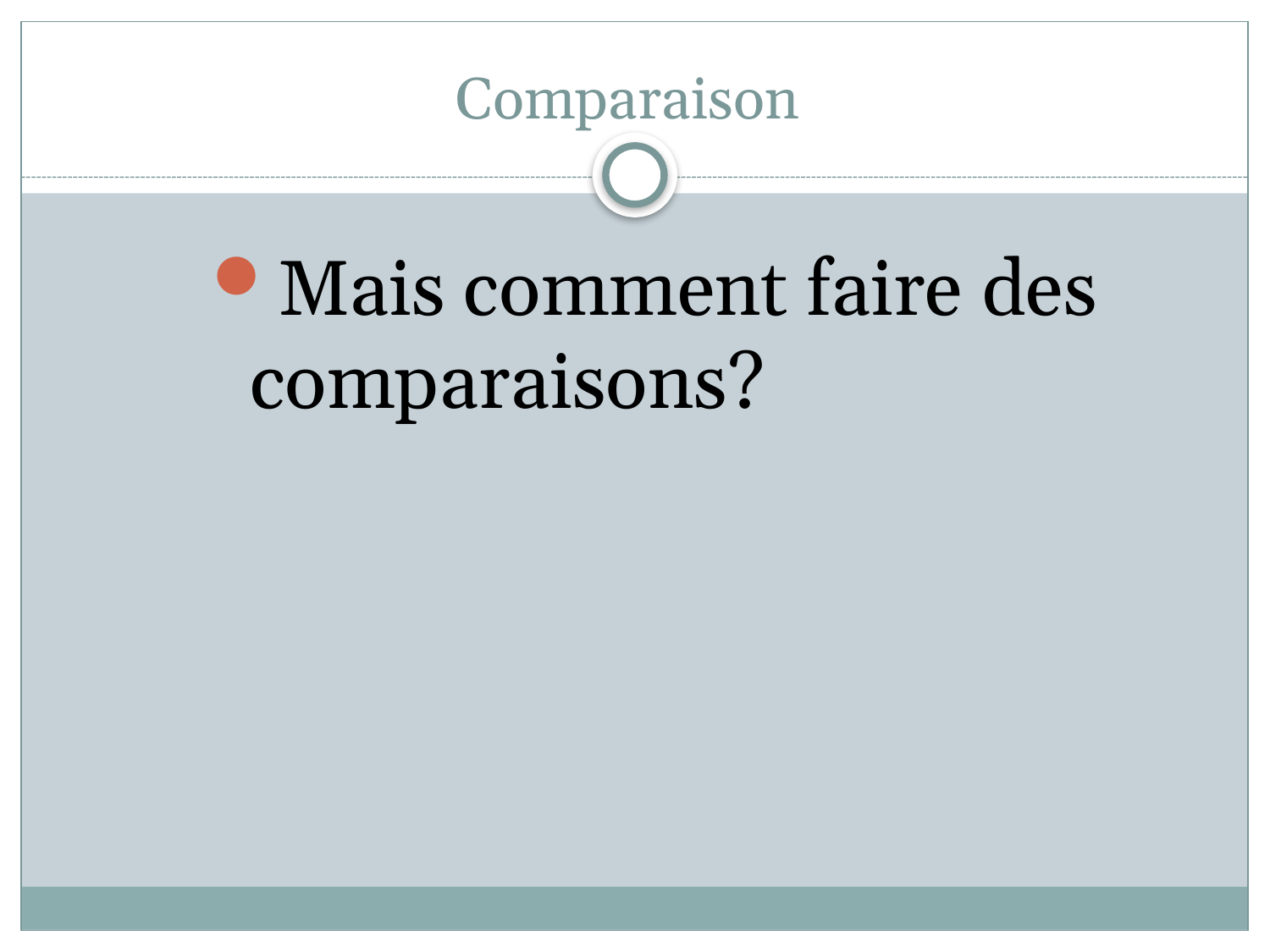

# Comparaison

Mais comment faire des comparaisons?